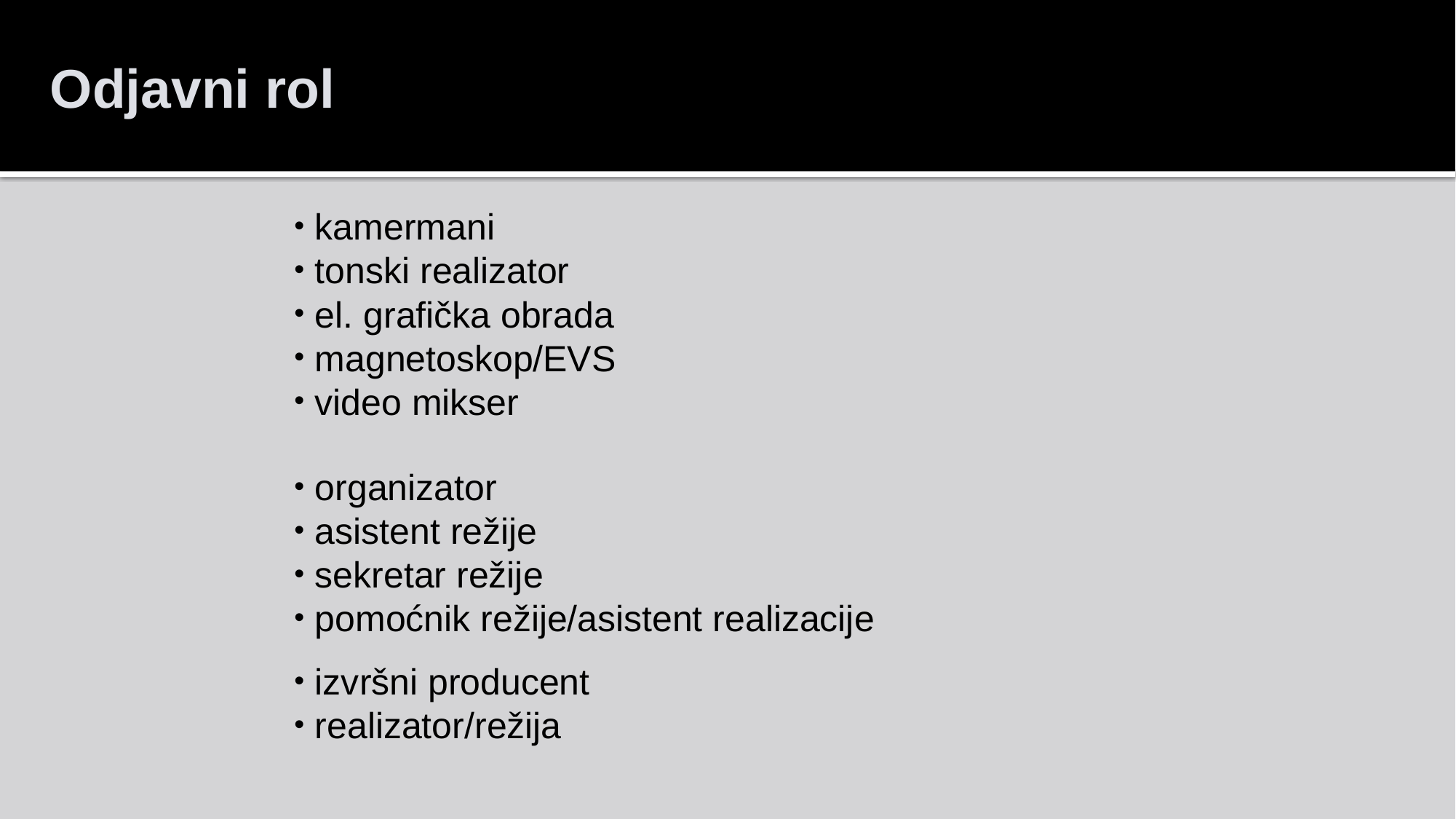

Odjavni rol

kamermani
tonski realizator
el. grafička obrada
magnetoskop/EVS
video mikser

organizator
asistent režije
sekretar režije
pomoćnik režije/asistent realizacije

izvršni producent
realizator/režija